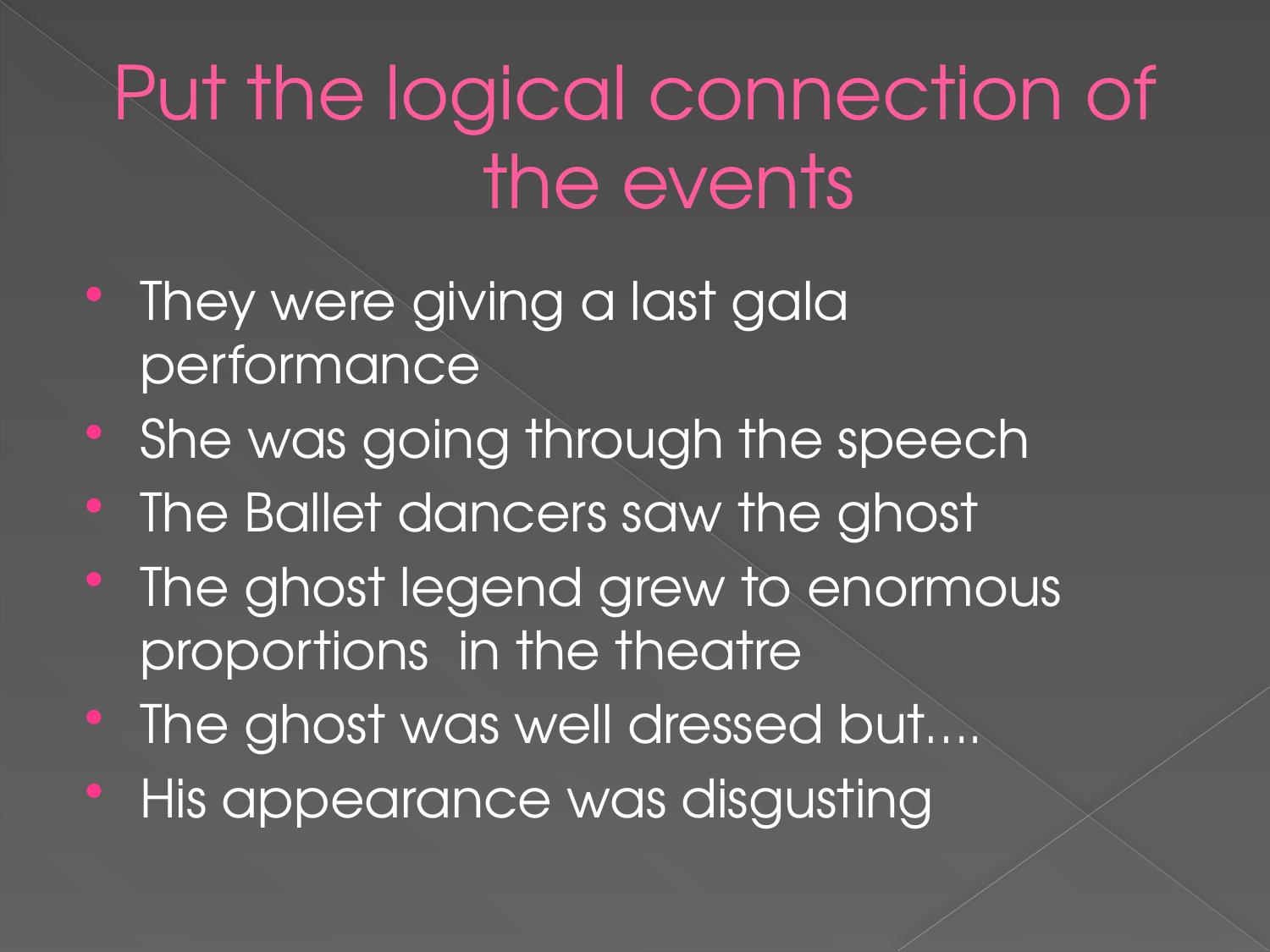

# Put the logical connection of the events
They were giving a last gala performance
She was going through the speech
The Ballet dancers saw the ghost
The ghost legend grew to enormous proportions  in the theatre
The ghost was well dressed but….
His appearance was disgusting